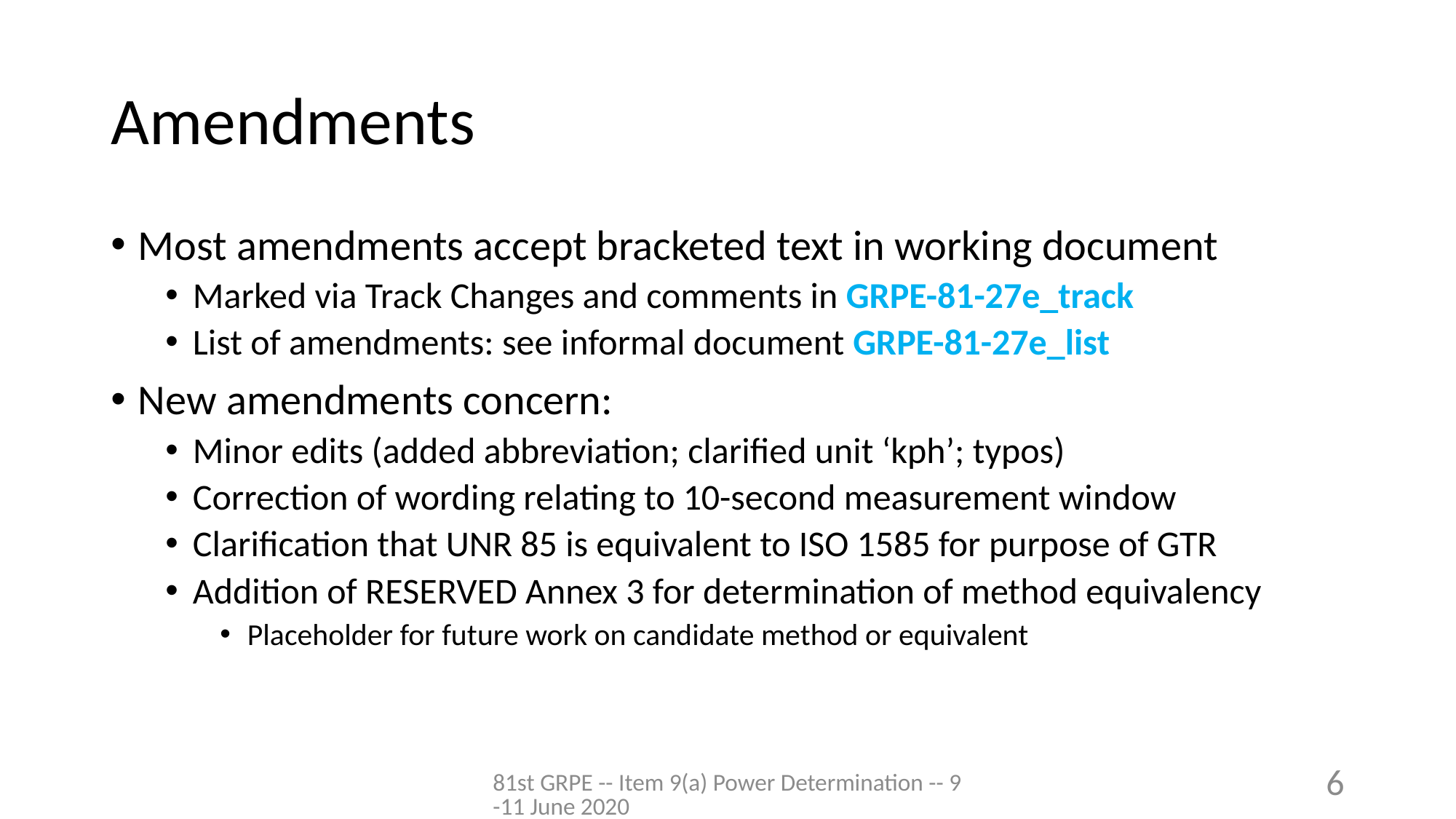

# Amendments
Most amendments accept bracketed text in working document
Marked via Track Changes and comments in GRPE-81-27e_track
List of amendments: see informal document GRPE-81-27e_list
New amendments concern:
Minor edits (added abbreviation; clarified unit ‘kph’; typos)
Correction of wording relating to 10-second measurement window
Clarification that UNR 85 is equivalent to ISO 1585 for purpose of GTR
Addition of RESERVED Annex 3 for determination of method equivalency
Placeholder for future work on candidate method or equivalent
81st GRPE -- Item 9(a) Power Determination -- 9-11 June 2020
6